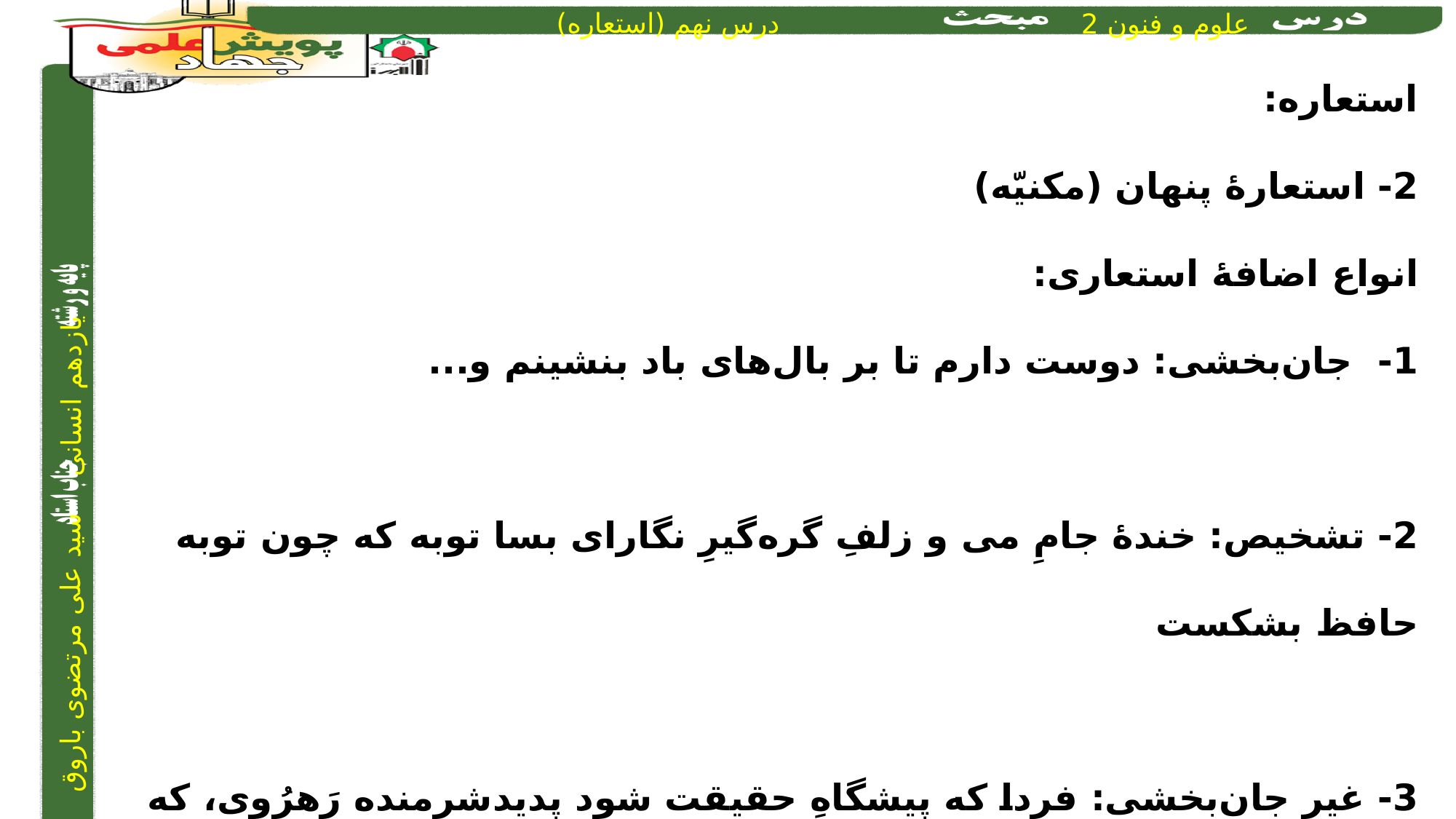

استعاره:
2- استعارۀ پنهان (مکنیّه)
انواع اضافۀ استعاری:
1-  جان‌بخشی: دوست دارم تا بر بال‌های باد بنشینم و...

2- تشخیص: خندۀ جامِ می و زلفِ گره‌گیرِ نگار	ای بسا توبه که چون توبه حافظ بشکست

3- غیر جان‌بخشی: فردا که پیشگاهِ حقیقت شود پدید	شرمنده رَهرُوی، که عمل بر مجاز کرد